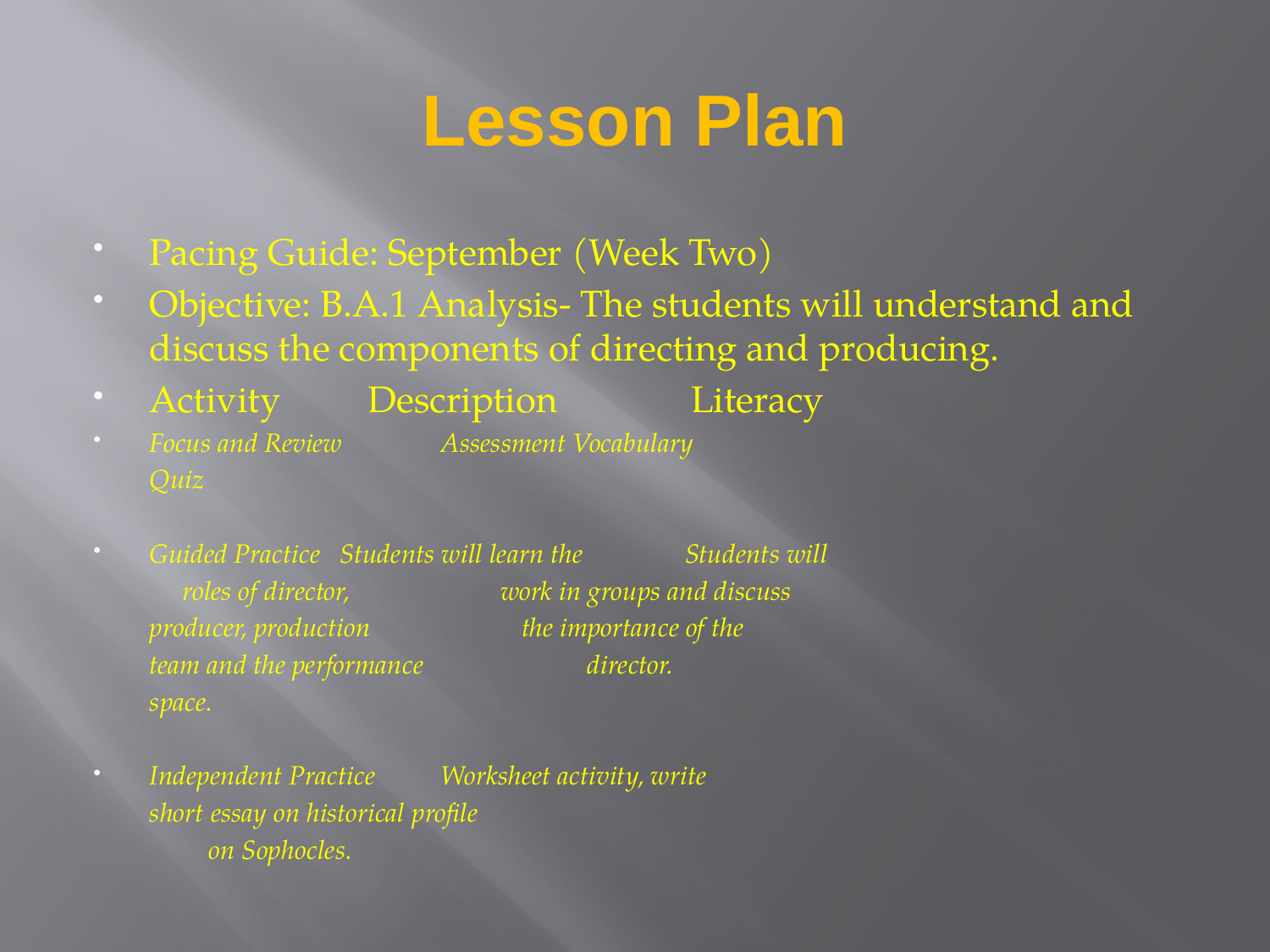

# Lesson Plan
Pacing Guide: September (Week Two)
Objective: B.A.1 Analysis- The students will understand and discuss the components of directing and producing.
Activity		   Description		       Literacy
Focus and Review               Assessment Vocabulary
					Quiz

Guided Practice	Students will learn the 	         Students will
				     roles of director,                       work in groups and discuss
				producer, production                       the importance of the
				team and the performance                         director.
					space.

Independent Practice          Worksheet activity, write
				short essay on historical profile
				         on Sophocles.